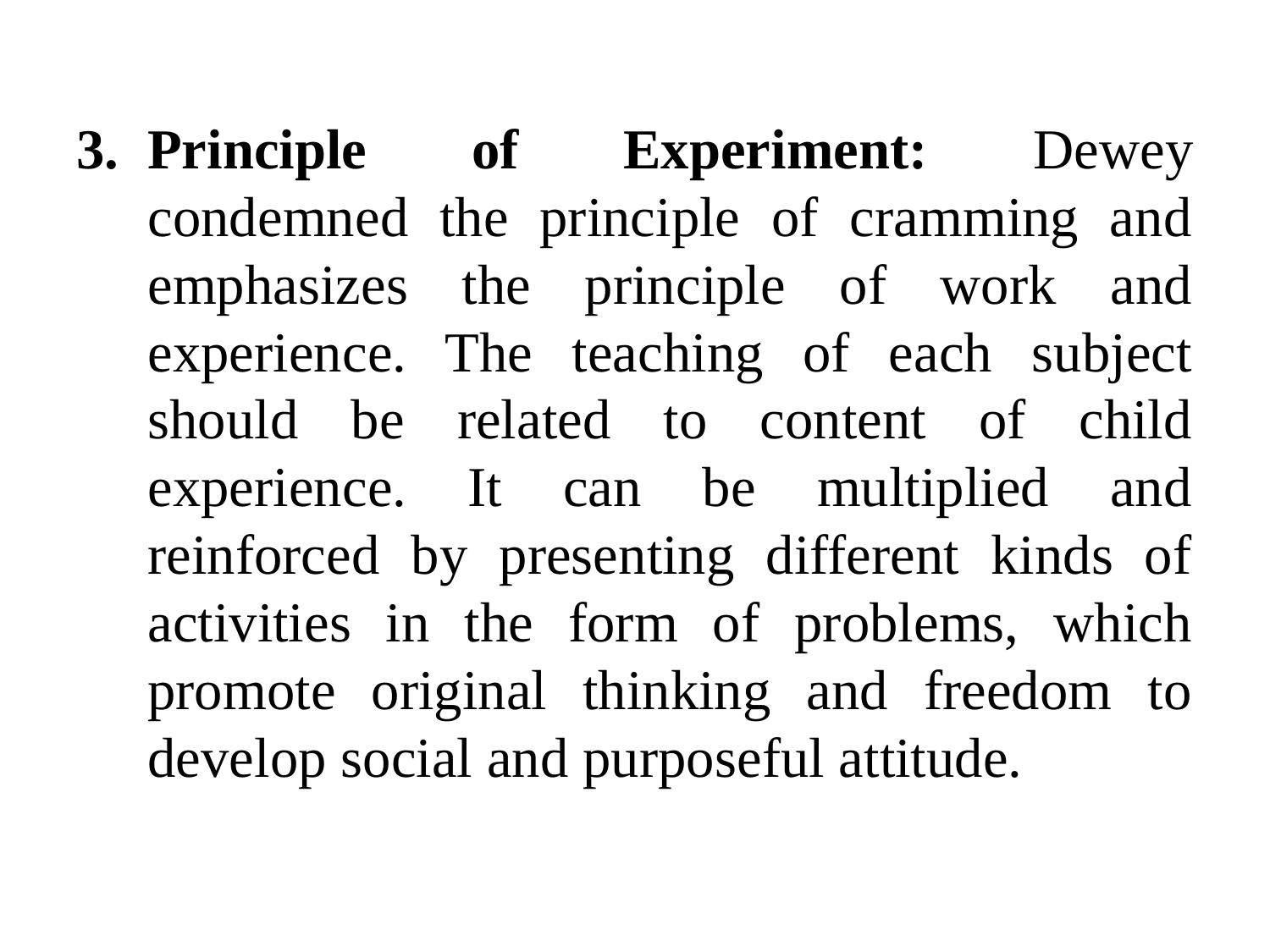

Principle of Experiment: Dewey condemned the principle of cramming and emphasizes the principle of work and experience. The teaching of each subject should be related to content of child experience. It can be multiplied and reinforced by presenting different kinds of activities in the form of problems, which promote original thinking and freedom to develop social and purposeful attitude.